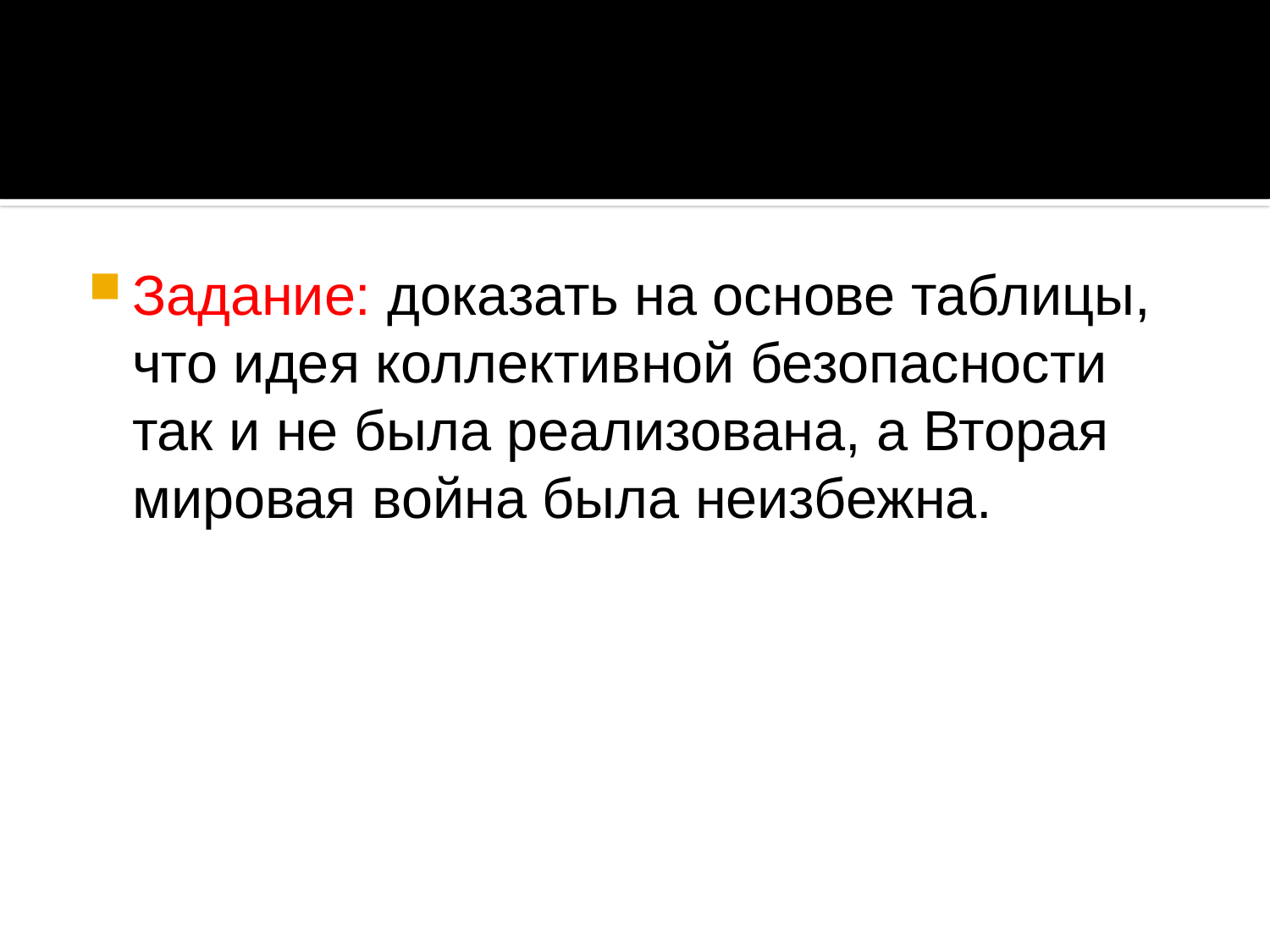

#
Задание: доказать на основе таблицы, что идея коллективной безопасности так и не была реализована, а Вторая мировая война была неизбежна.